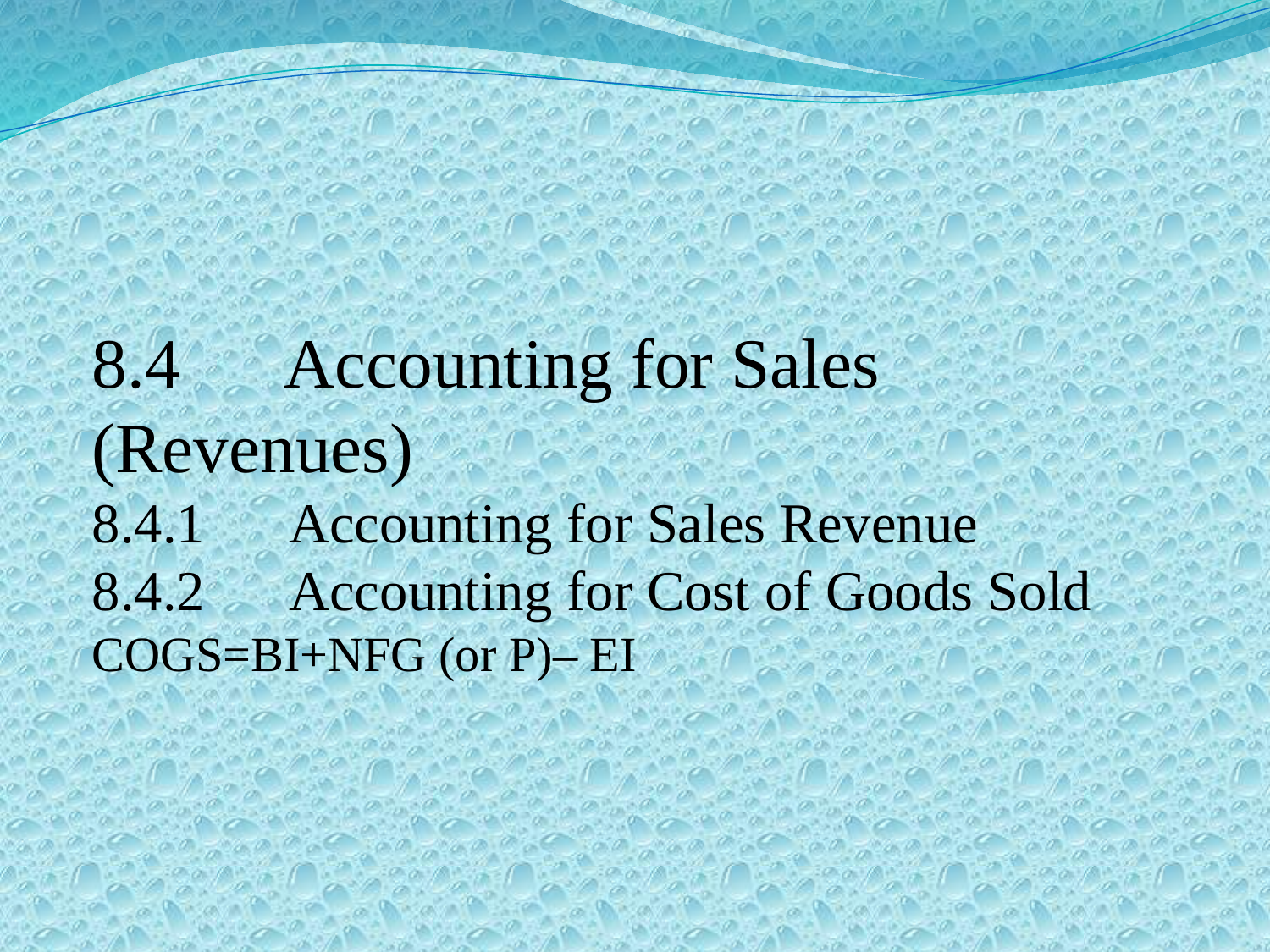

8.4　Accounting for Sales (Revenues)
8.4.1　Accounting for Sales Revenue
8.4.2　Accounting for Cost of Goods Sold
COGS=BI+NFG (or P)– EI